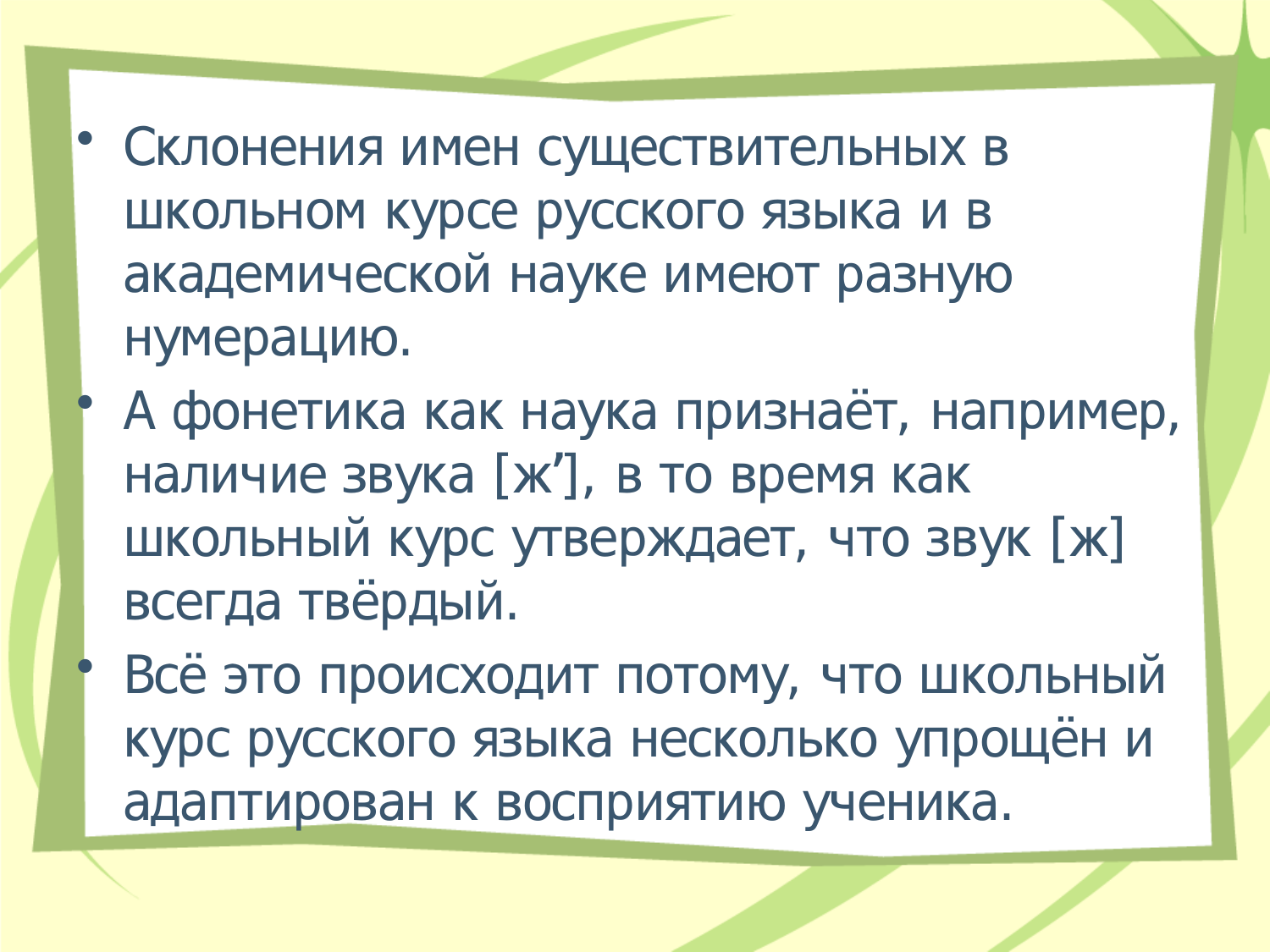

Склонения имен существительных в школьном курсе русского языка и в академической науке имеют разную нумерацию.
А фонетика как наука признаёт, например, наличие звука [ж’], в то время как школьный курс утверждает, что звук [ж] всегда твёрдый.
Всё это происходит потому, что школьный курс русского языка несколько упрощён и адаптирован к восприятию ученика.